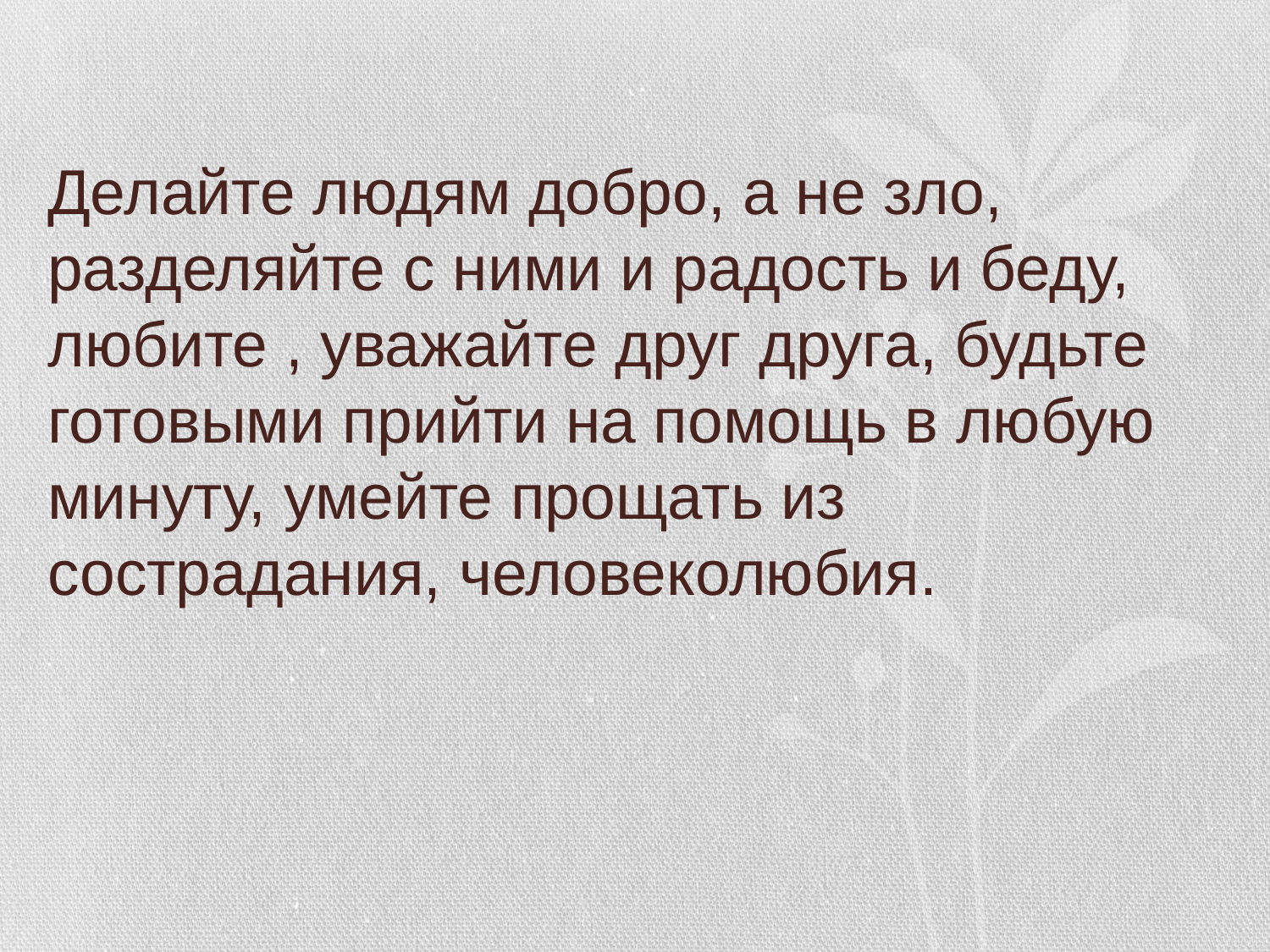

# Делайте людям добро, а не зло, разделяйте с ними и радость и беду, любите , уважайте друг друга, будьте готовыми прийти на помощь в любую минуту, умейте прощать из сострадания, человеколюбия.